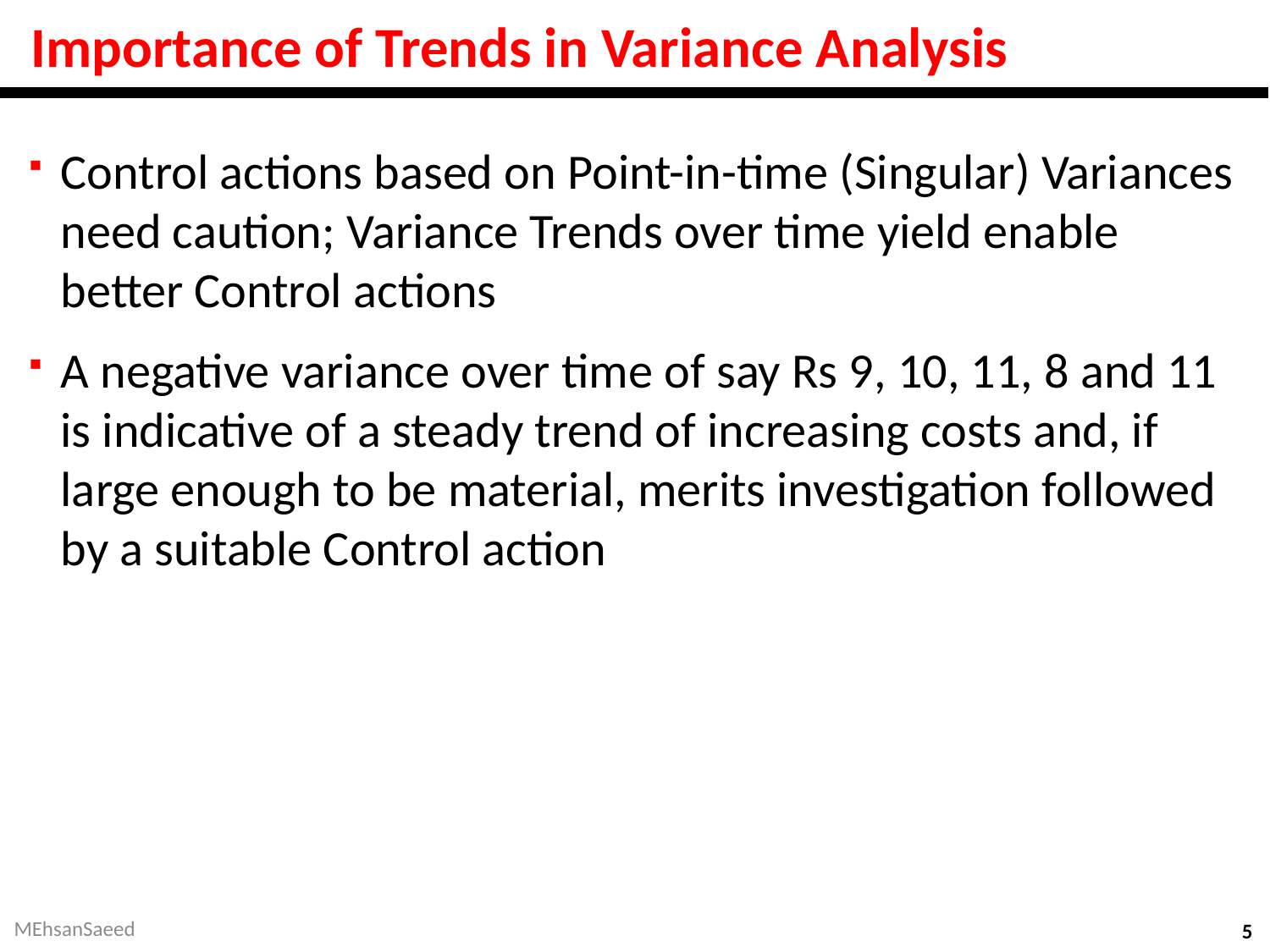

# Importance of Trends in Variance Analysis
Control actions based on Point-in-time (Singular) Variances need caution; Variance Trends over time yield enable better Control actions
A negative variance over time of say Rs 9, 10, 11, 8 and 11 is indicative of a steady trend of increasing costs and, if large enough to be material, merits investigation followed by a suitable Control action
MEhsanSaeed
5